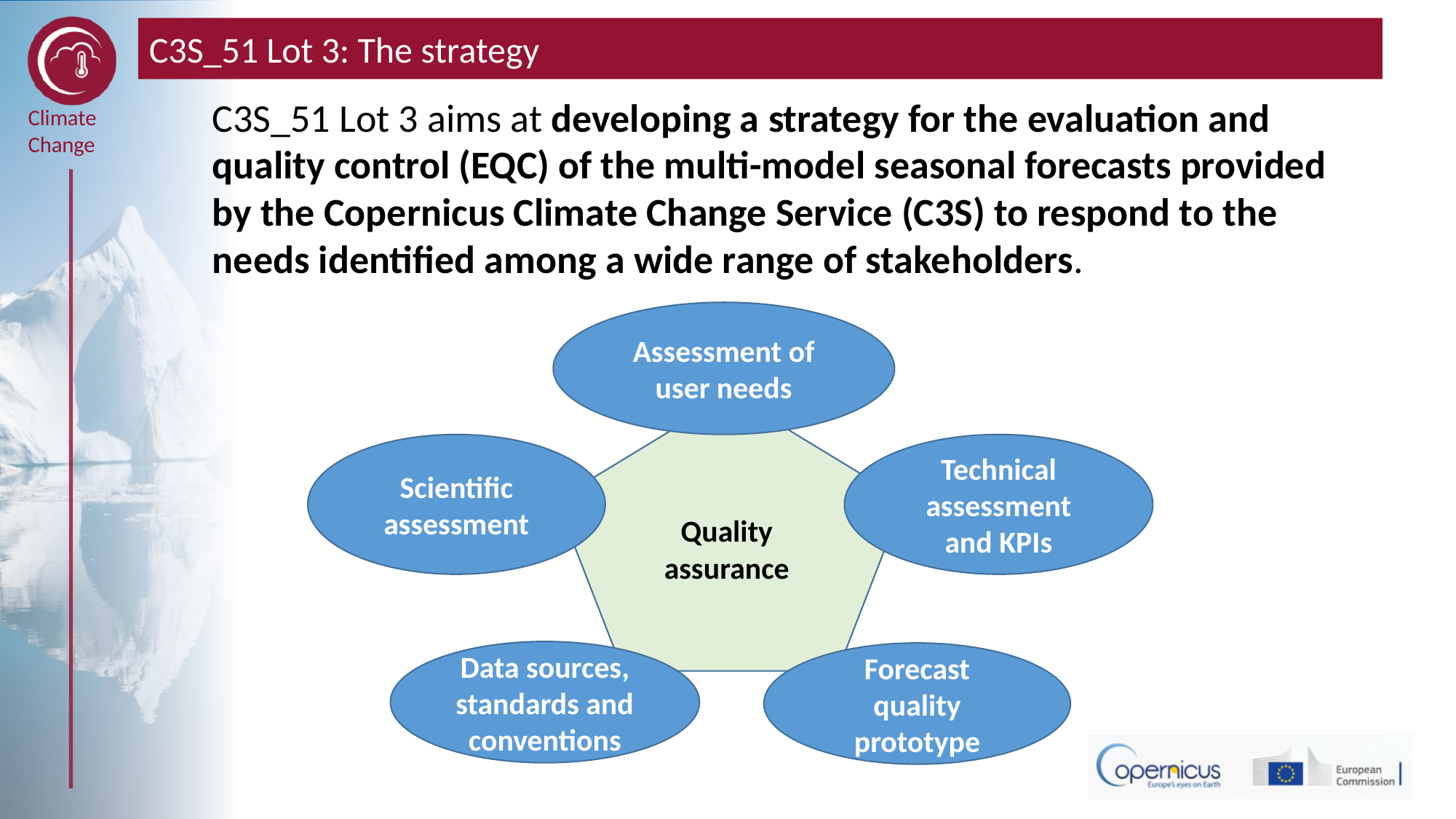

# C3S_51 Lot 3: The strategy
C3S_51 Lot 3 aims at developing a strategy for the evaluation and quality control (EQC) of the multi-model seasonal forecasts provided by the Copernicus Climate Change Service (C3S) to respond to the needs identified among a wide range of stakeholders.
Assessment of user needs

Scientific assessment
Technical
assessment and KPIs
Quality assurance
Data sources, standards and conventions
Forecast quality prototype